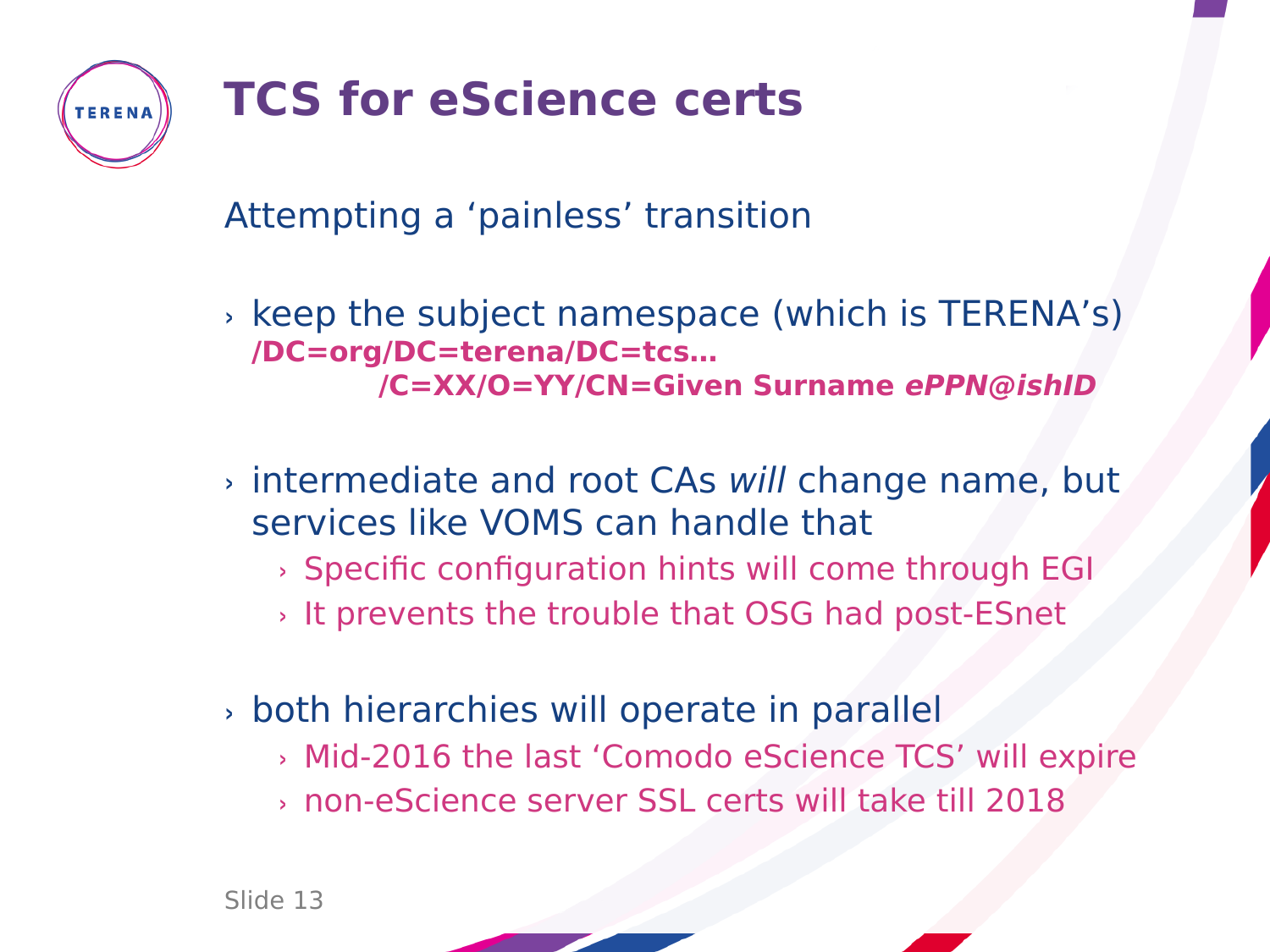

# TCS for eScience certs
Attempting a ‘painless’ transition

keep the subject namespace (which is TERENA’s)
/DC=org/DC=terena/DC=tcs…
	/C=XX/O=YY/CN=Given Surname ePPN@ishID

intermediate and root CAs will change name, but services like VOMS can handle that
Specific configuration hints will come through EGI
It prevents the trouble that OSG had post-ESnet

both hierarchies will operate in parallel
Mid-2016 the last ‘Comodo eScience TCS’ will expire
non-eScience server SSL certs will take till 2018

Slide 13